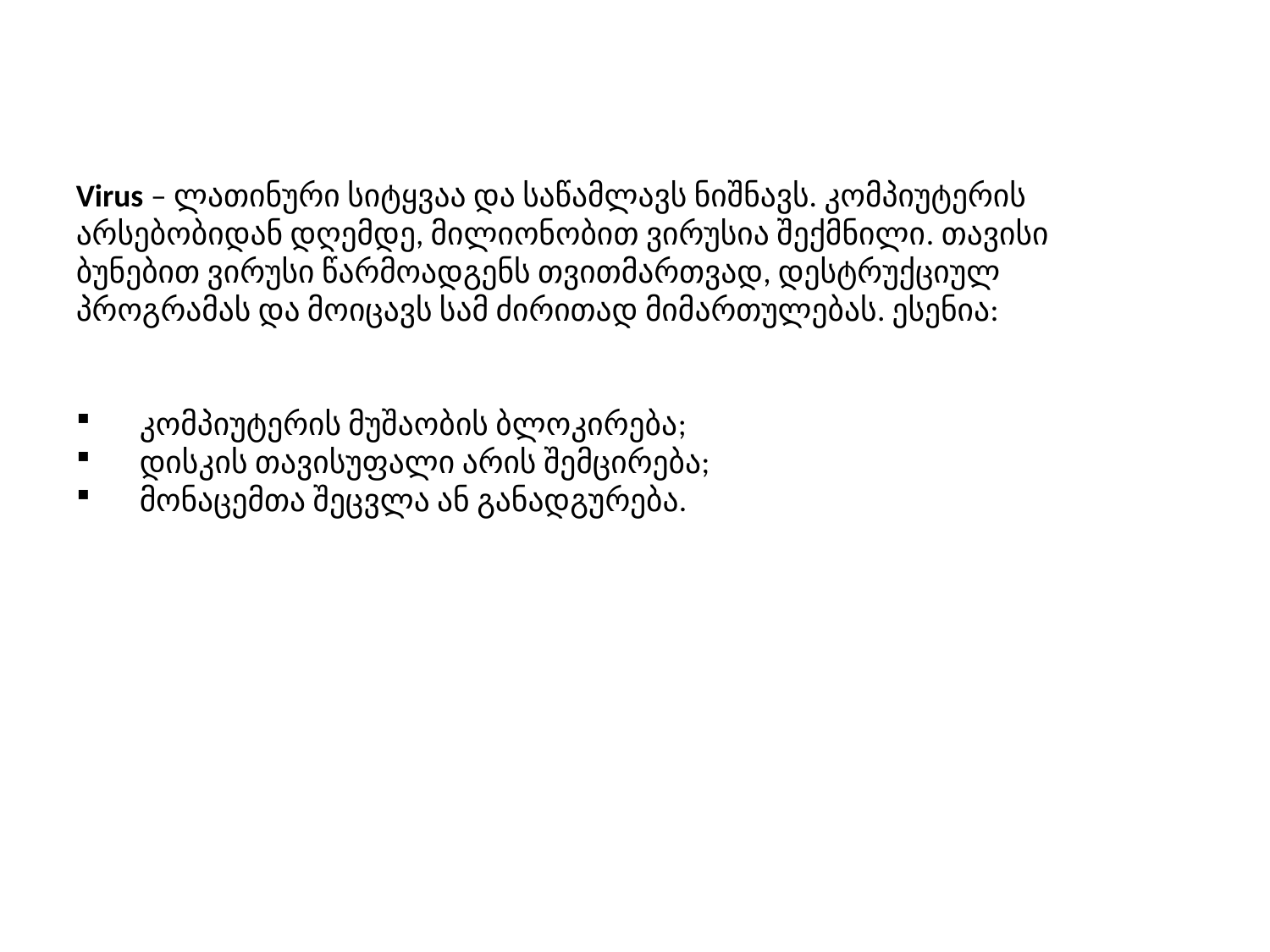

Virus – ლათინური სიტყვაა და საწამლავს ნიშნავს. კომპიუტერის არსებობიდან დღემდე, მილიონობით ვირუსია შექმნილი. თავისი ბუნებით ვირუსი წარმოადგენს თვითმართვად, დესტრუქციულ პროგრამას და მოიცავს სამ ძირითად მიმართულებას. ესენია:

კომპიუტერის მუშაობის ბლოკირება;
დისკის თავისუფალი არის შემცირება;
მონაცემთა შეცვლა ან განადგურება.